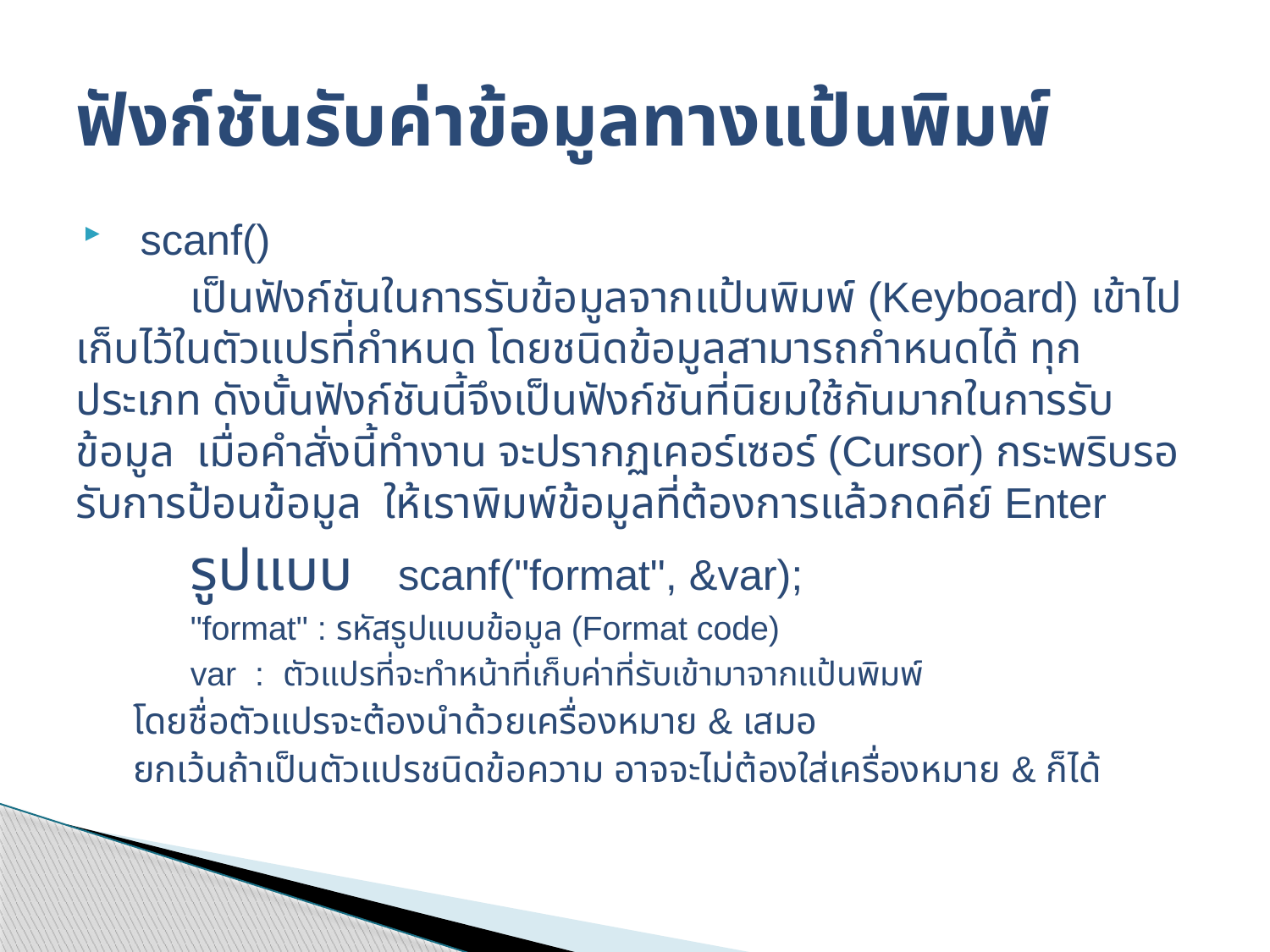

# ฟังก์ชันรับค่าข้อมูลทางแป้นพิมพ์
scanf()
	เป็นฟังก์ชันในการรับข้อมูลจากแป้นพิมพ์ (Keyboard) เข้าไปเก็บไว้ในตัวแปรที่กำหนด โดยชนิดข้อมูลสามารถกำหนดได้ ทุกประเภท ดังนั้นฟังก์ชันนี้จึงเป็นฟังก์ชันที่นิยมใช้กันมากในการรับข้อมูล  เมื่อคำสั่งนี้ทำงาน จะปรากฏเคอร์เซอร์ (Cursor) กระพริบรอรับการป้อนข้อมูล  ให้เราพิมพ์ข้อมูลที่ต้องการแล้วกดคีย์ Enter
	รูปแบบ   scanf("format", &var);
"format" : รหัสรูปแบบข้อมูล (Format code)
var  :  ตัวแปรที่จะทำหน้าที่เก็บค่าที่รับเข้ามาจากแป้นพิมพ์
โดยชื่อตัวแปรจะต้องนำด้วยเครื่องหมาย & เสมอ
ยกเว้นถ้าเป็นตัวแปรชนิดข้อความ อาจจะไม่ต้องใส่เครื่องหมาย & ก็ได้